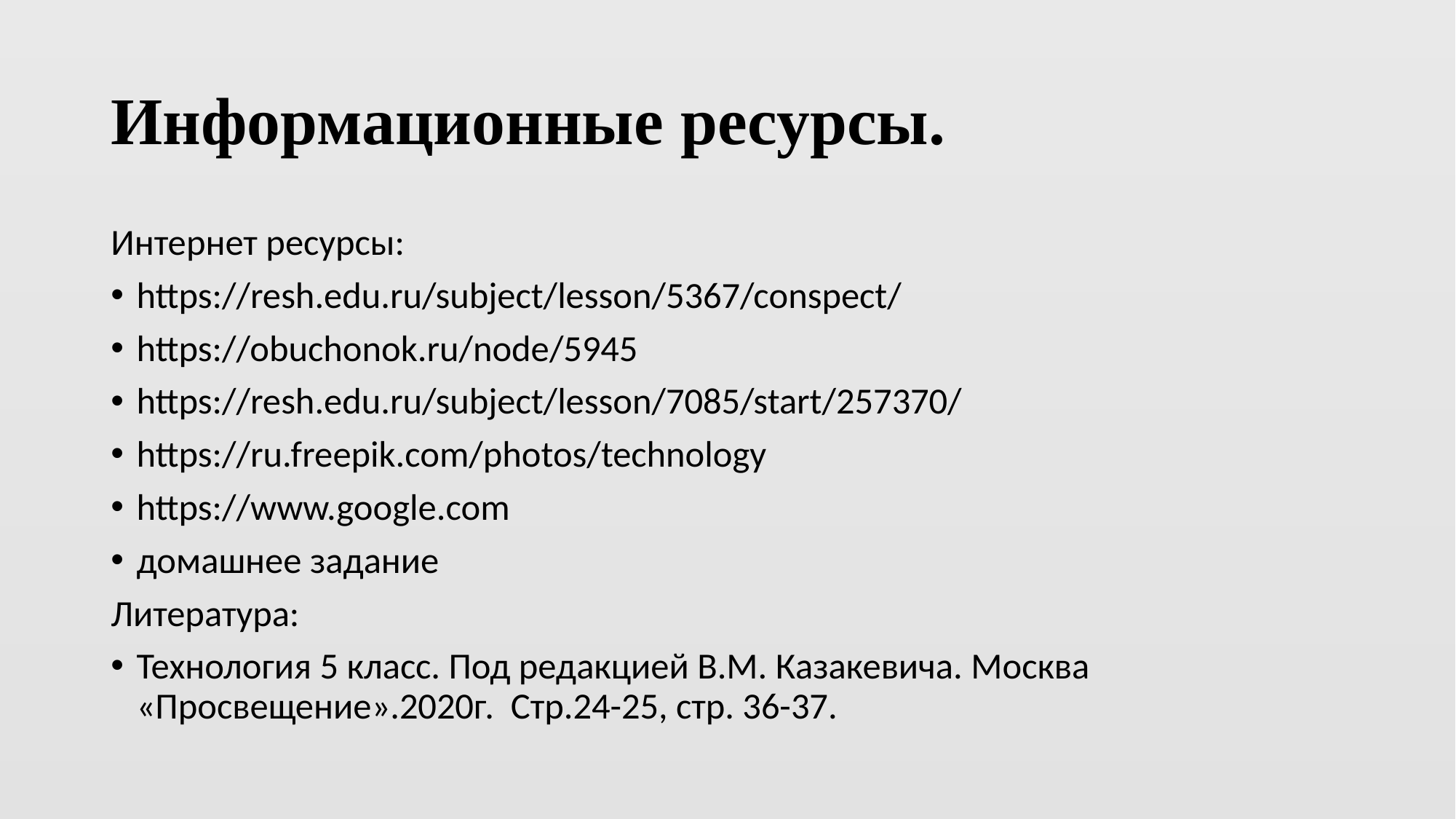

# Информационные ресурсы.
Интернет ресурсы:
https://resh.edu.ru/subject/lesson/5367/conspect/
https://obuchonok.ru/node/5945
https://resh.edu.ru/subject/lesson/7085/start/257370/
https://ru.freepik.com/photos/technology
https://www.google.com
домашнее задание
Литература:
Технология 5 класс. Под редакцией В.М. Казакевича. Москва «Просвещение».2020г.  Стр.24-25, стр. 36-37.